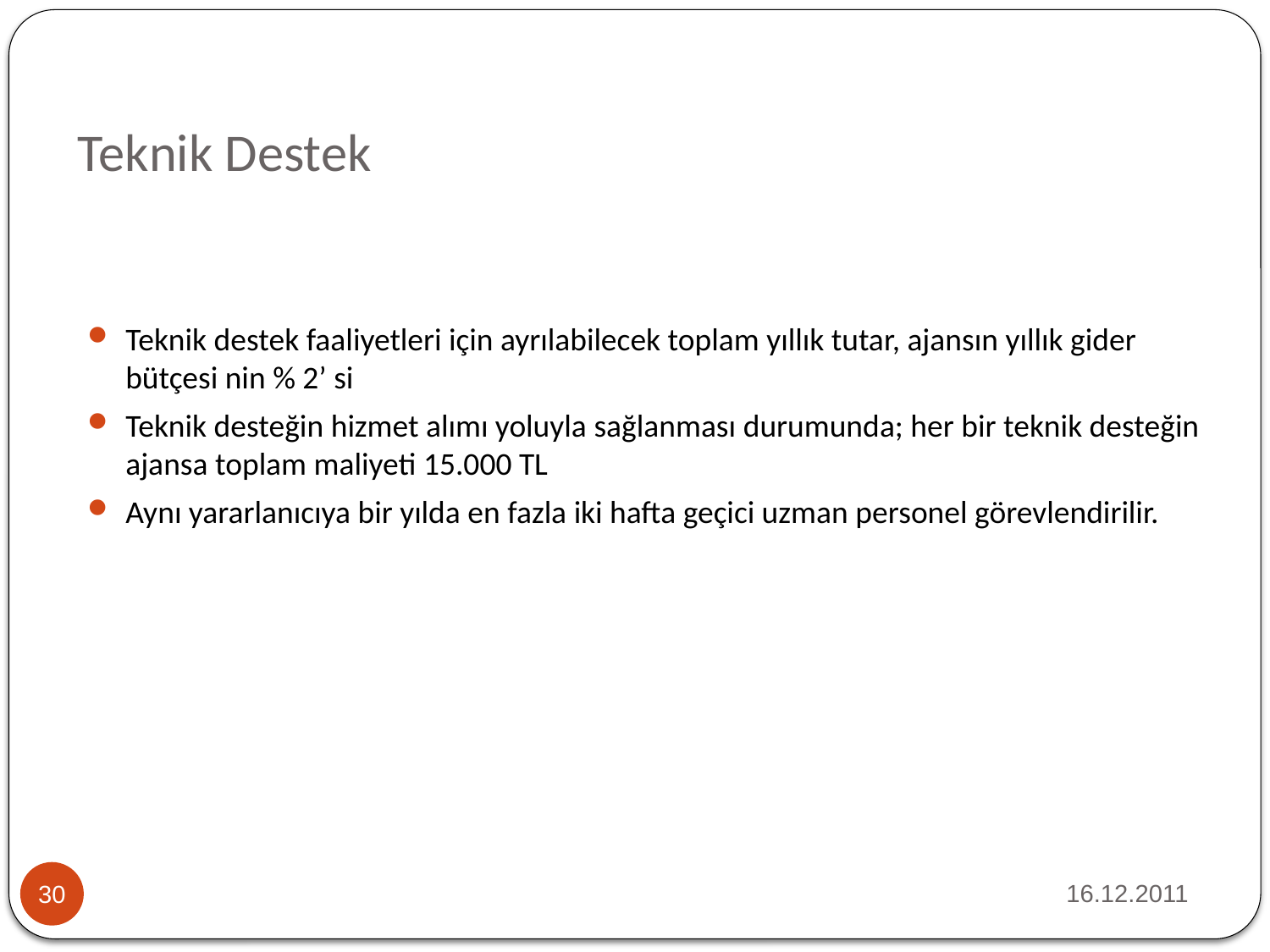

# Teknik Destek

Teknik destek faaliyetleri için ayrılabilecek toplam yıllık tutar, ajansın yıllık gider bütçesi nin % 2’ si
Teknik desteğin hizmet alımı yoluyla sağlanması durumunda; her bir teknik desteğin ajansa toplam maliyeti 15.000 TL
Aynı yararlanıcıya bir yılda en fazla iki hafta geçici uzman personel görevlendirilir.

16.12.2011
30